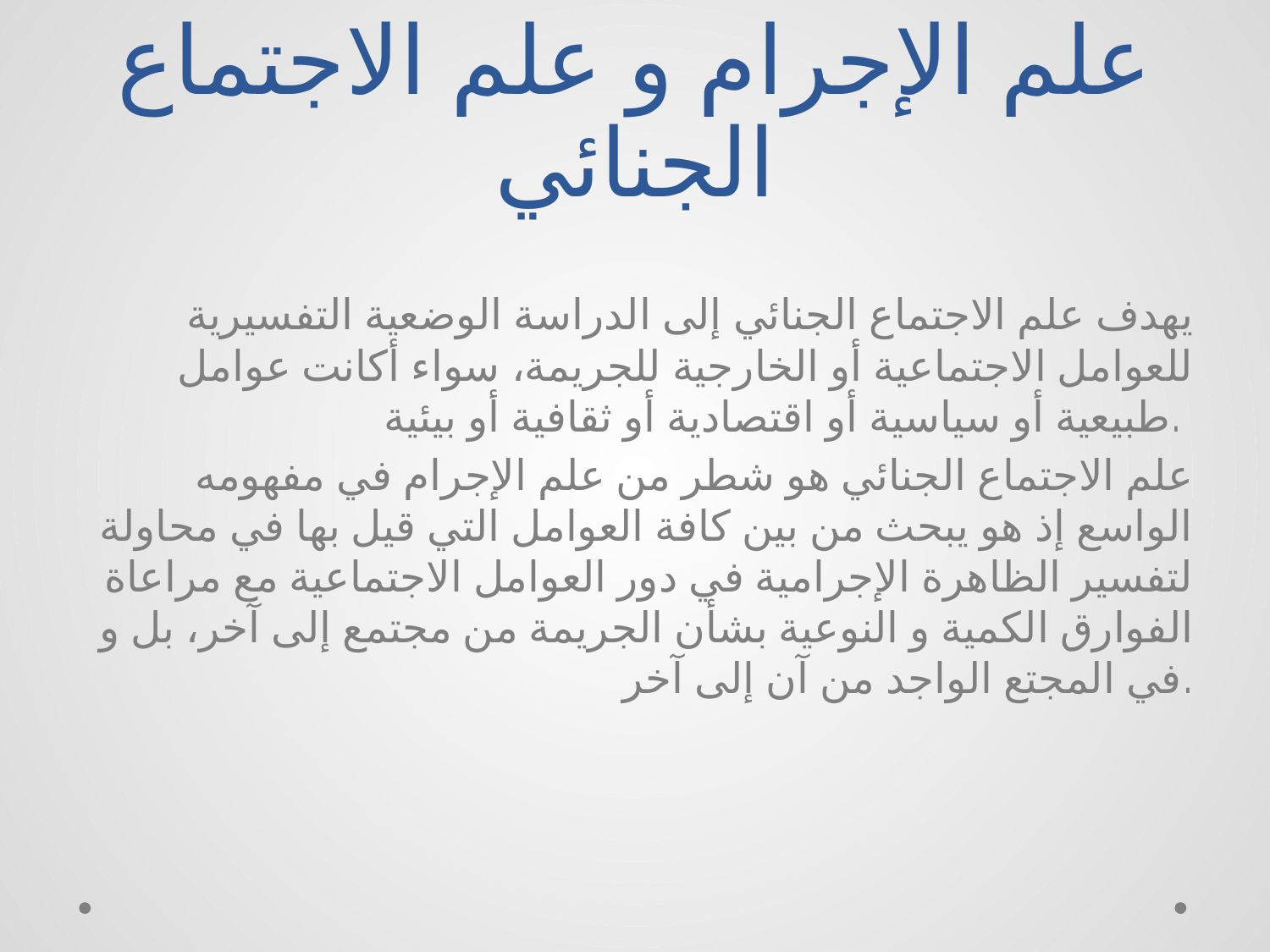

# علم الإجرام و علم الاجتماع الجنائي

يهدف علم الاجتماع الجنائي إلى الدراسة الوضعية التفسيرية للعوامل الاجتماعية أو الخارجية للجريمة، سواء أكانت عوامل طبيعية أو سياسية أو اقتصادية أو ثقافية أو بيئية.
علم الاجتماع الجنائي هو شطر من علم الإجرام في مفهومه الواسع إذ هو يبحث من بين كافة العوامل التي قيل بها في محاولة لتفسير الظاهرة الإجرامية في دور العوامل الاجتماعية مع مراعاة الفوارق الكمية و النوعية بشأن الجريمة من مجتمع إلى آخر، بل و في المجتع الواجد من آن إلى آخر.